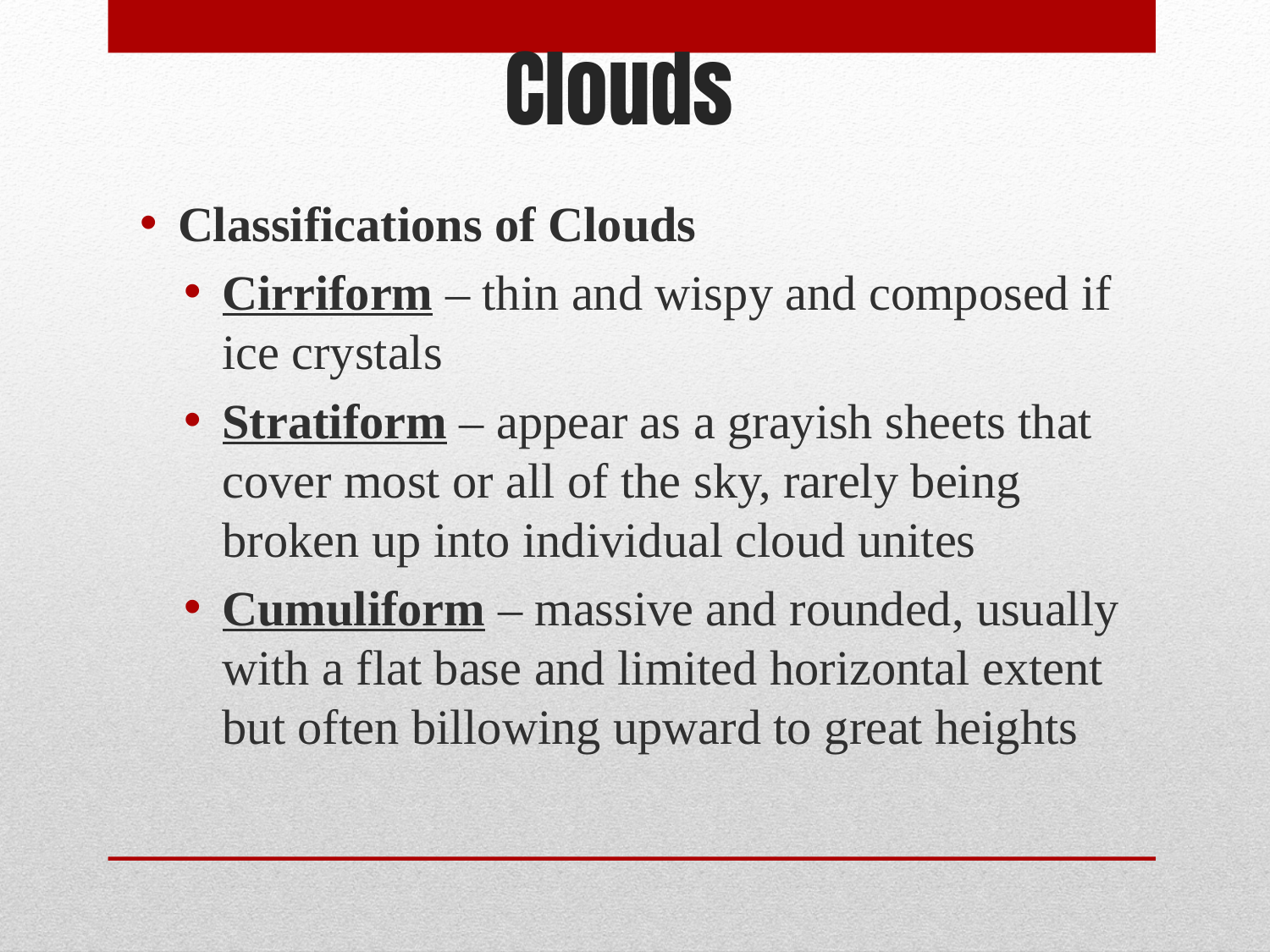

Clouds
Classifications of Clouds
Cirriform – thin and wispy and composed if ice crystals
Stratiform – appear as a grayish sheets that cover most or all of the sky, rarely being broken up into individual cloud unites
Cumuliform – massive and rounded, usually with a flat base and limited horizontal extent but often billowing upward to great heights